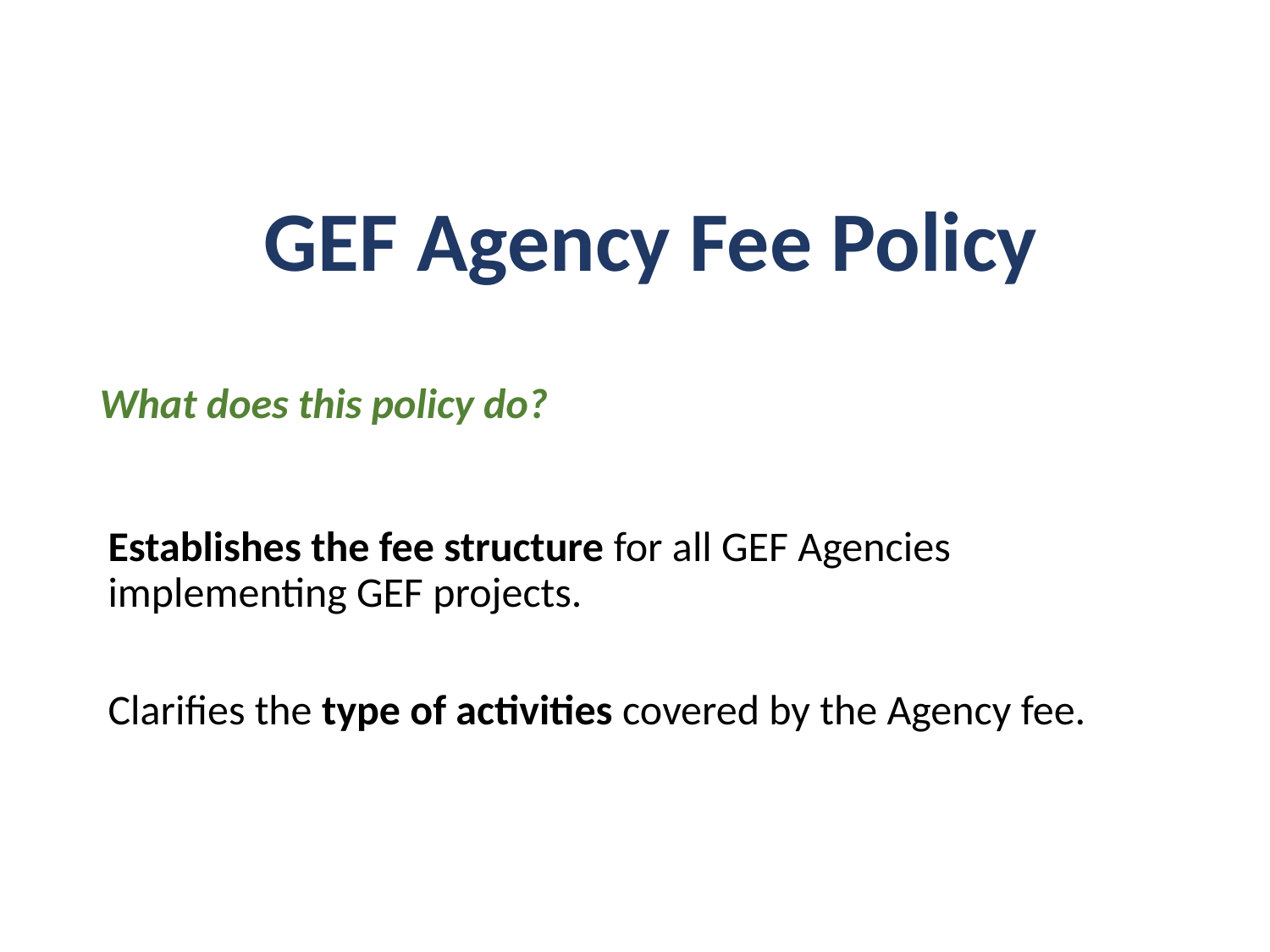

GEF Agency Fee Policy

Establishes the fee structure for all GEF Agencies implementing GEF projects.

Clarifies the type of activities covered by the Agency fee.

What does this policy do?